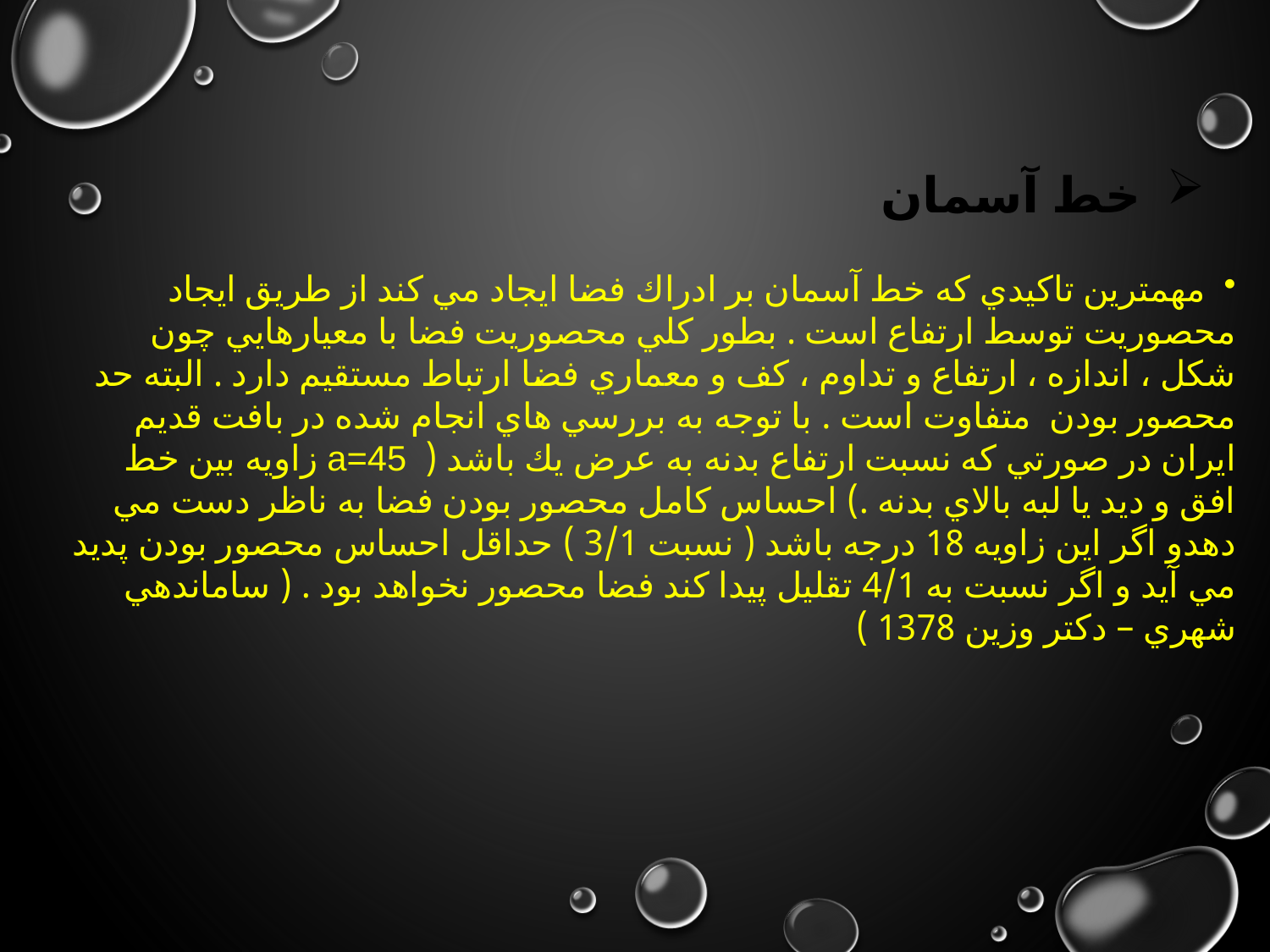

خط آسمان
  مهمترين تاكيدي كه خط آسمان بر ادراك فضا ايجاد مي كند از طريق ايجاد محصوريت توسط ارتفاع است . بطور كلي محصوريت فضا با معيارهايي چون شكل ، اندازه ، ارتفاع و تداوم ، كف و معماري فضا ارتباط مستقيم دارد . البته حد محصور بودن  متفاوت است . با توجه به بررسي هاي انجام شده در بافت قديم ايران در صورتي كه نسبت ارتفاع بدنه به عرض يك باشد (  a=45 زاويه بين خط افق و ديد يا لبه بالاي بدنه .) احساس كامل محصور بودن فضا به ناظر دست مي دهدو اگر اين زاويه 18 درجه باشد ( نسبت 3/1 ) حداقل احساس محصور بودن پديد مي آيد و اگر نسبت به 4/1 تقليل پيدا كند فضا محصور نخواهد بود . ( ساماندهي شهري – دكتر وزين 1378 )